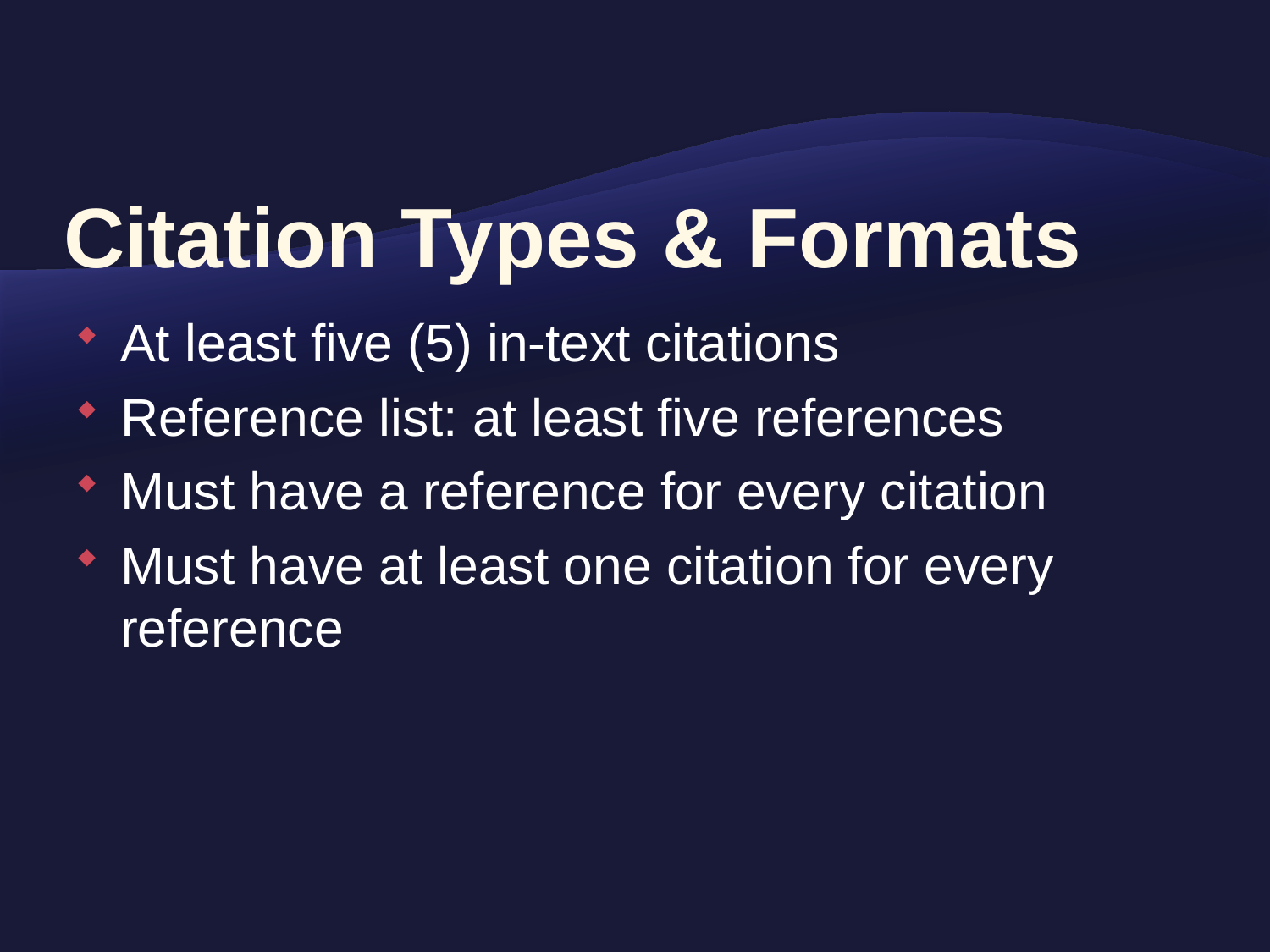

# Citation Types & Formats
At least five (5) in-text citations
Reference list: at least five references
Must have a reference for every citation
Must have at least one citation for every reference